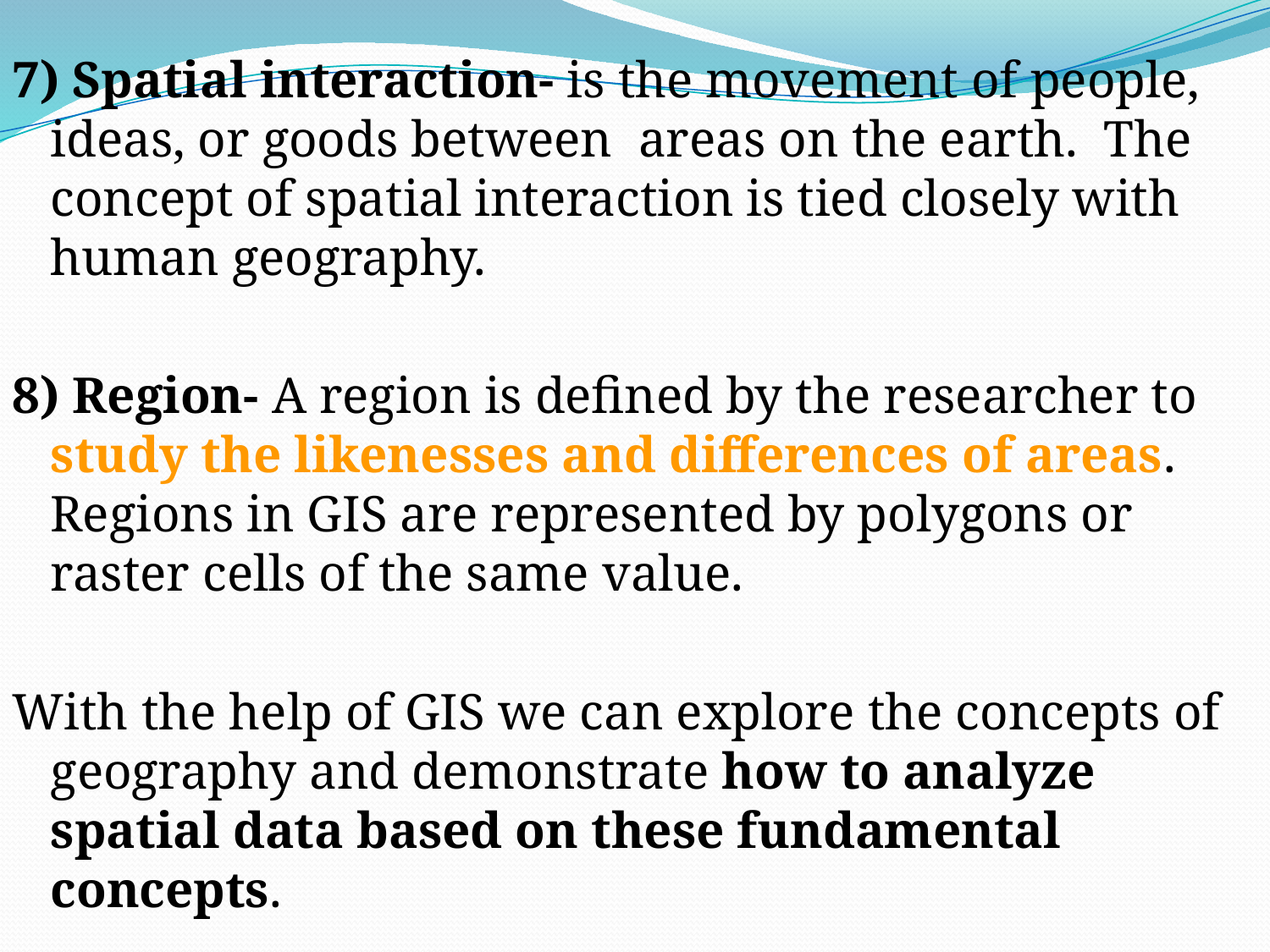

7) Spatial interaction- is the movement of people, ideas, or goods between  areas on the earth.  The concept of spatial interaction is tied closely with human geography.

8) Region- A region is defined by the researcher to study the likenesses and differences of areas.  Regions in GIS are represented by polygons or raster cells of the same value.

With the help of GIS we can explore the concepts of geography and demonstrate how to analyze spatial data based on these fundamental concepts.